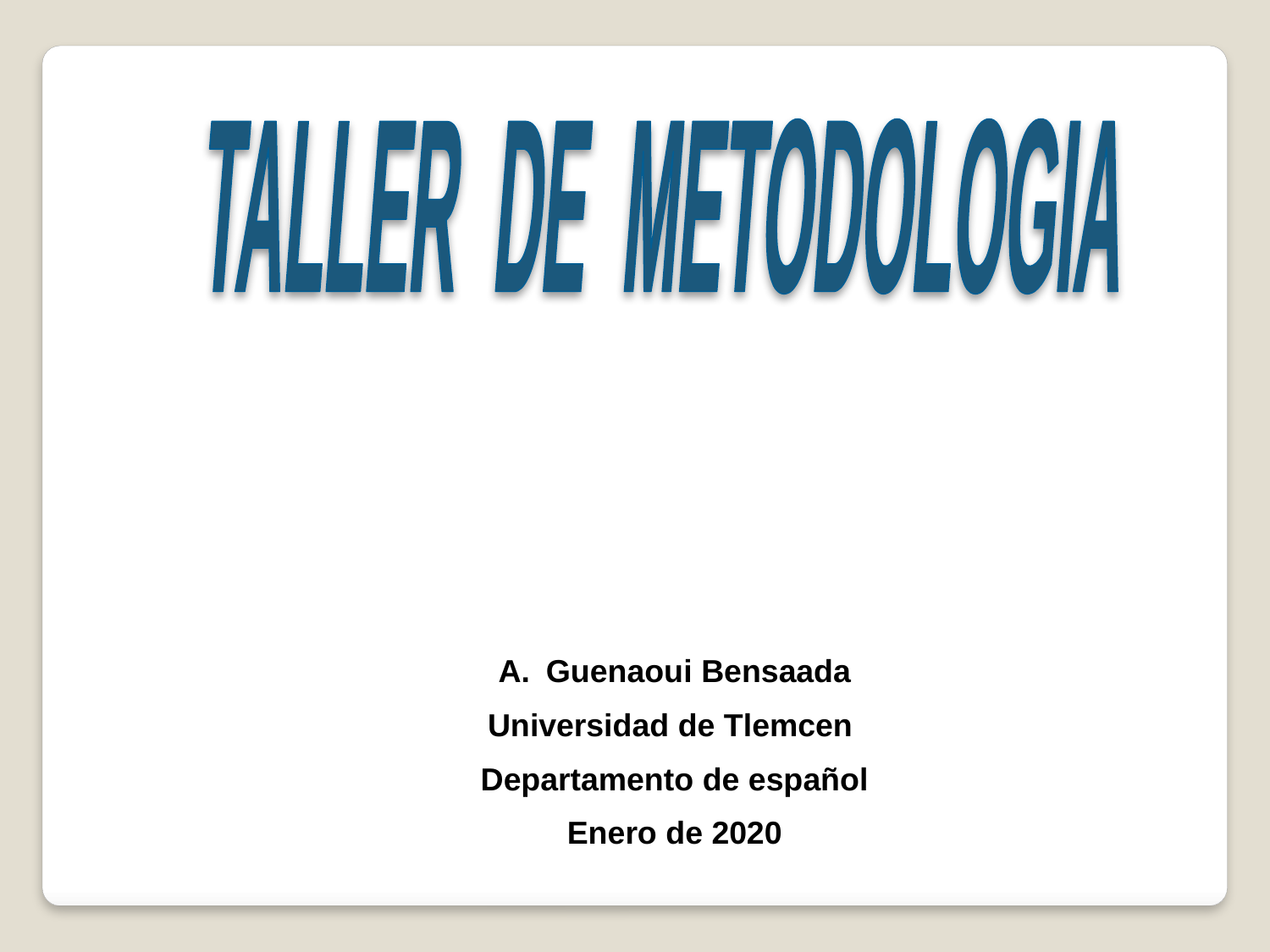

TALLER  DE  METODOLOGIA
Guenaoui Bensaada
Universidad de Tlemcen
Departamento de español
Enero de 2020